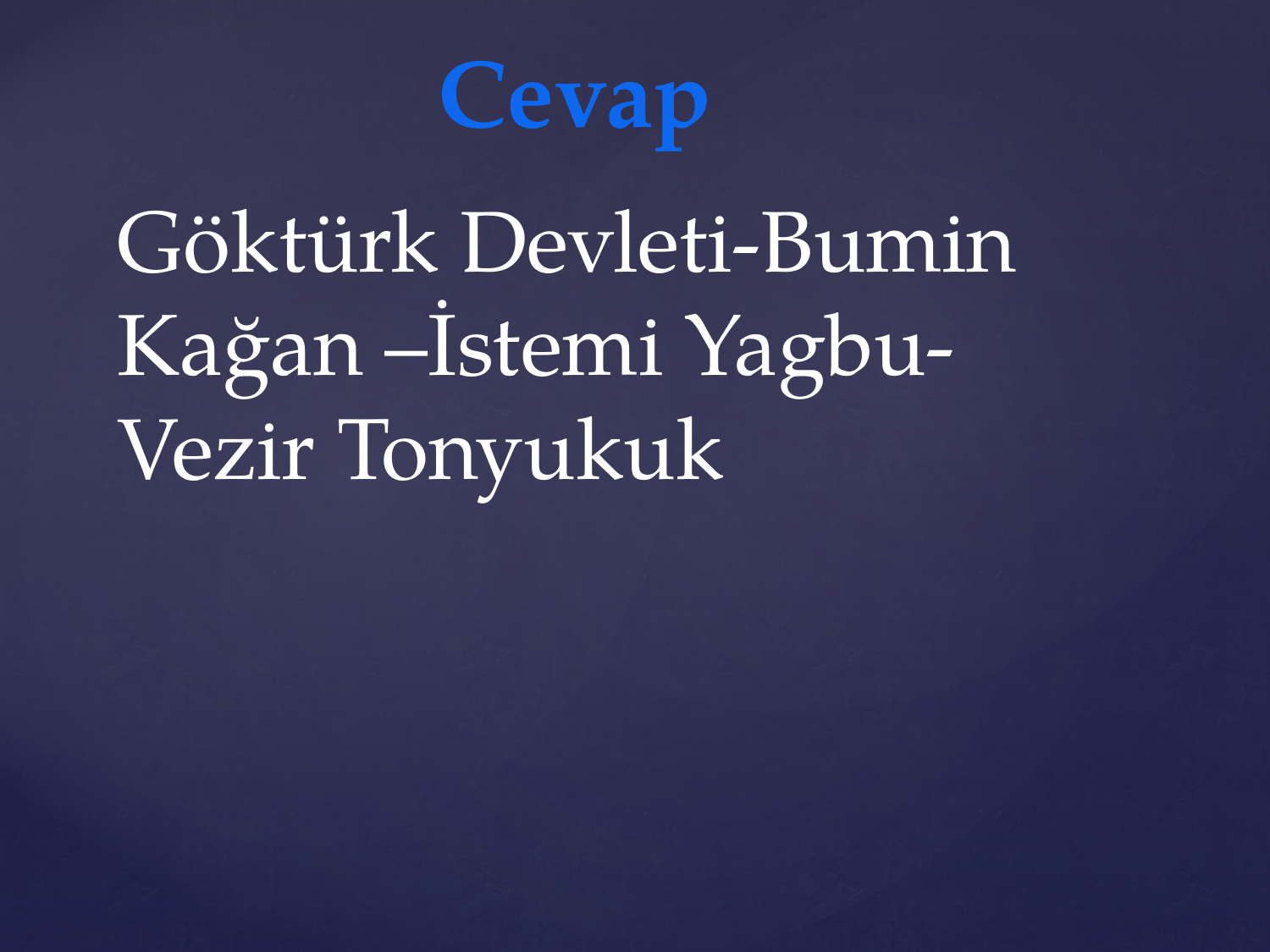

Cevap
# Göktürk Devleti-Bumin Kağan –İstemi Yagbu- Vezir Tonyukuk